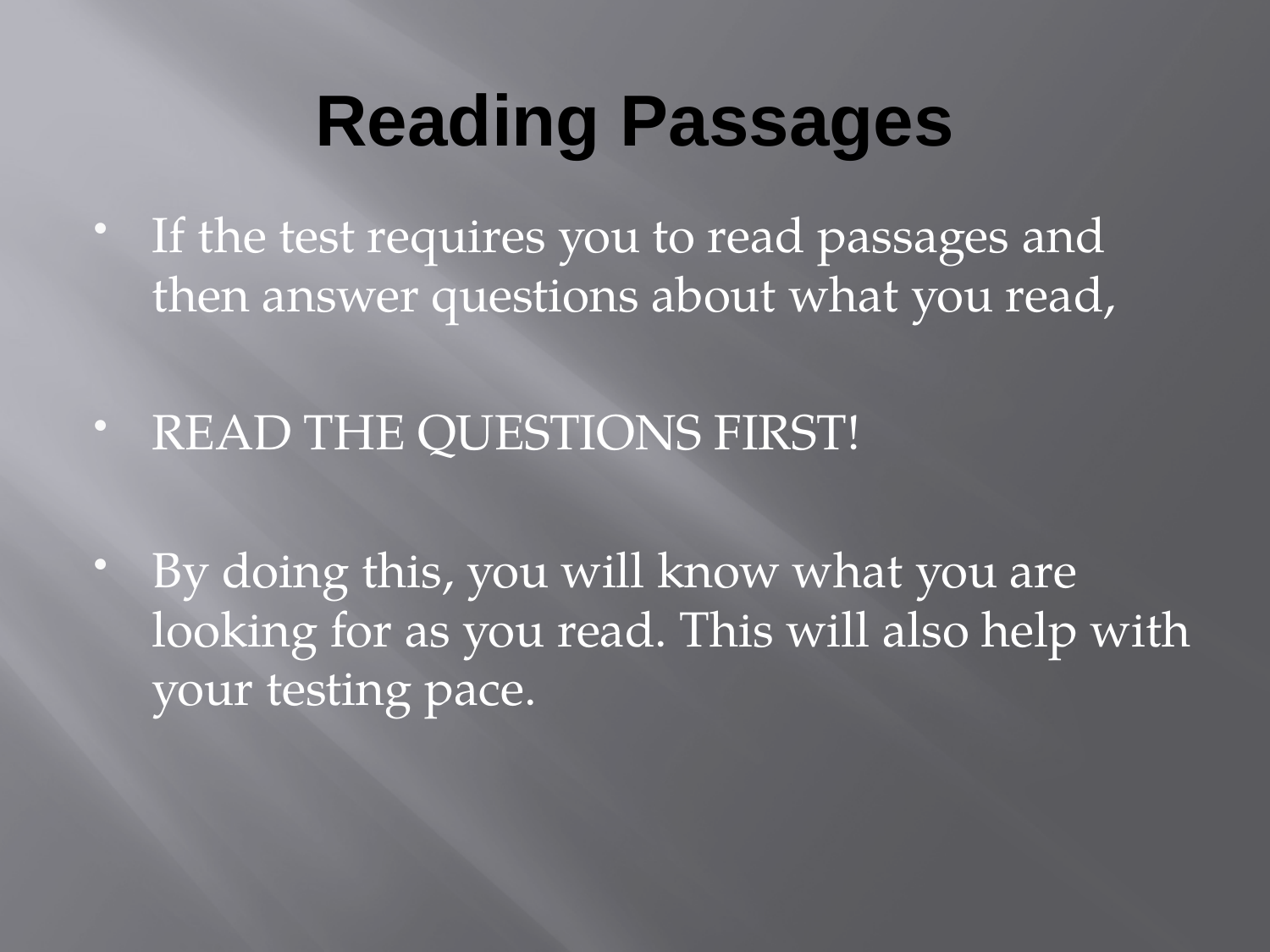

# Reading Passages
If the test requires you to read passages and then answer questions about what you read,

READ THE QUESTIONS FIRST!

By doing this, you will know what you are looking for as you read. This will also help with your testing pace.